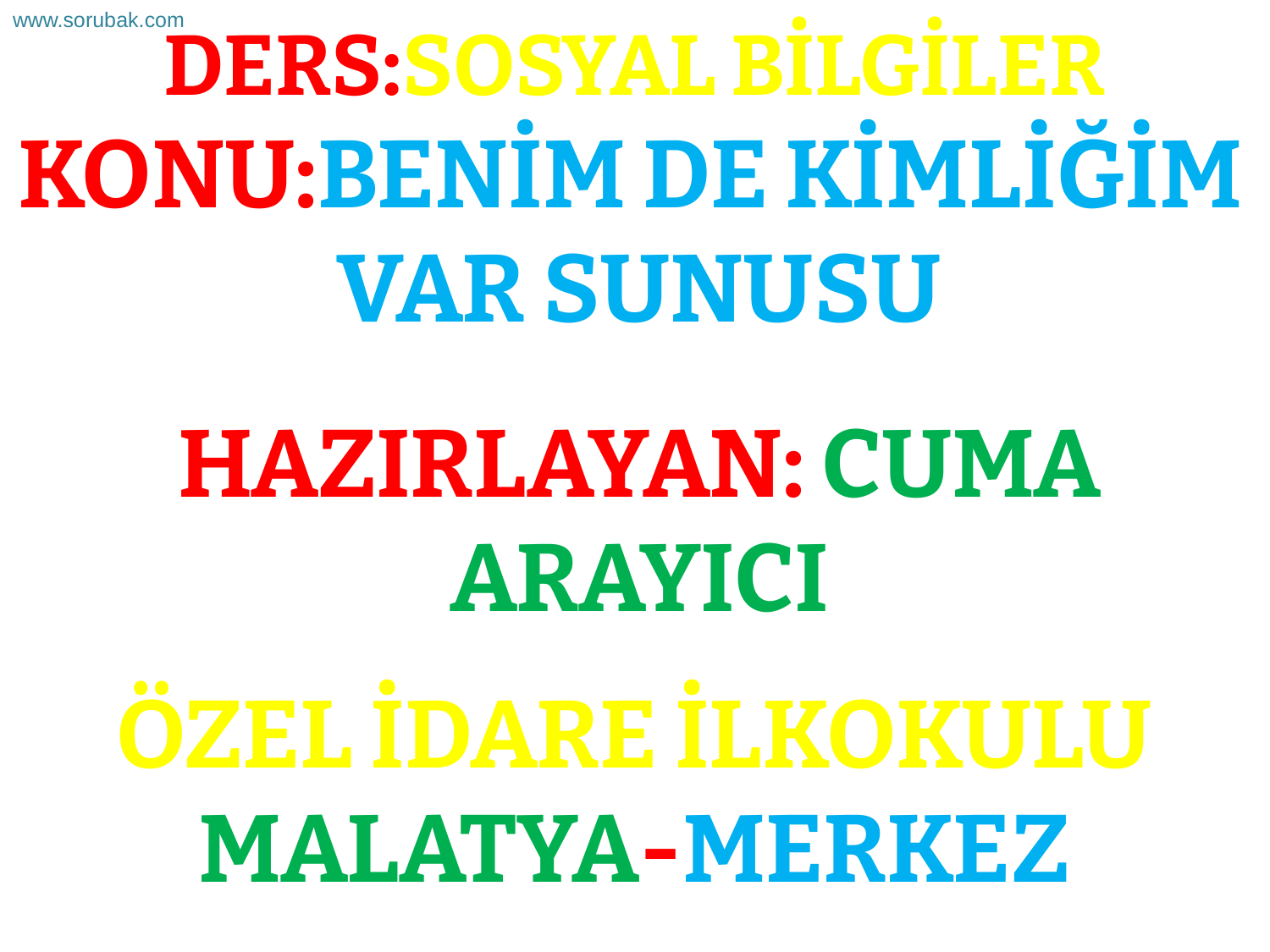

www.sorubak.com
DERS:SOSYAL BİLGİLER
KONU:BENİM DE KİMLİĞİM  VAR SUNUSU
#
HAZIRLAYAN: CUMA ARAYICI
ÖZEL İDARE İLKOKULU
MALATYA-MERKEZ